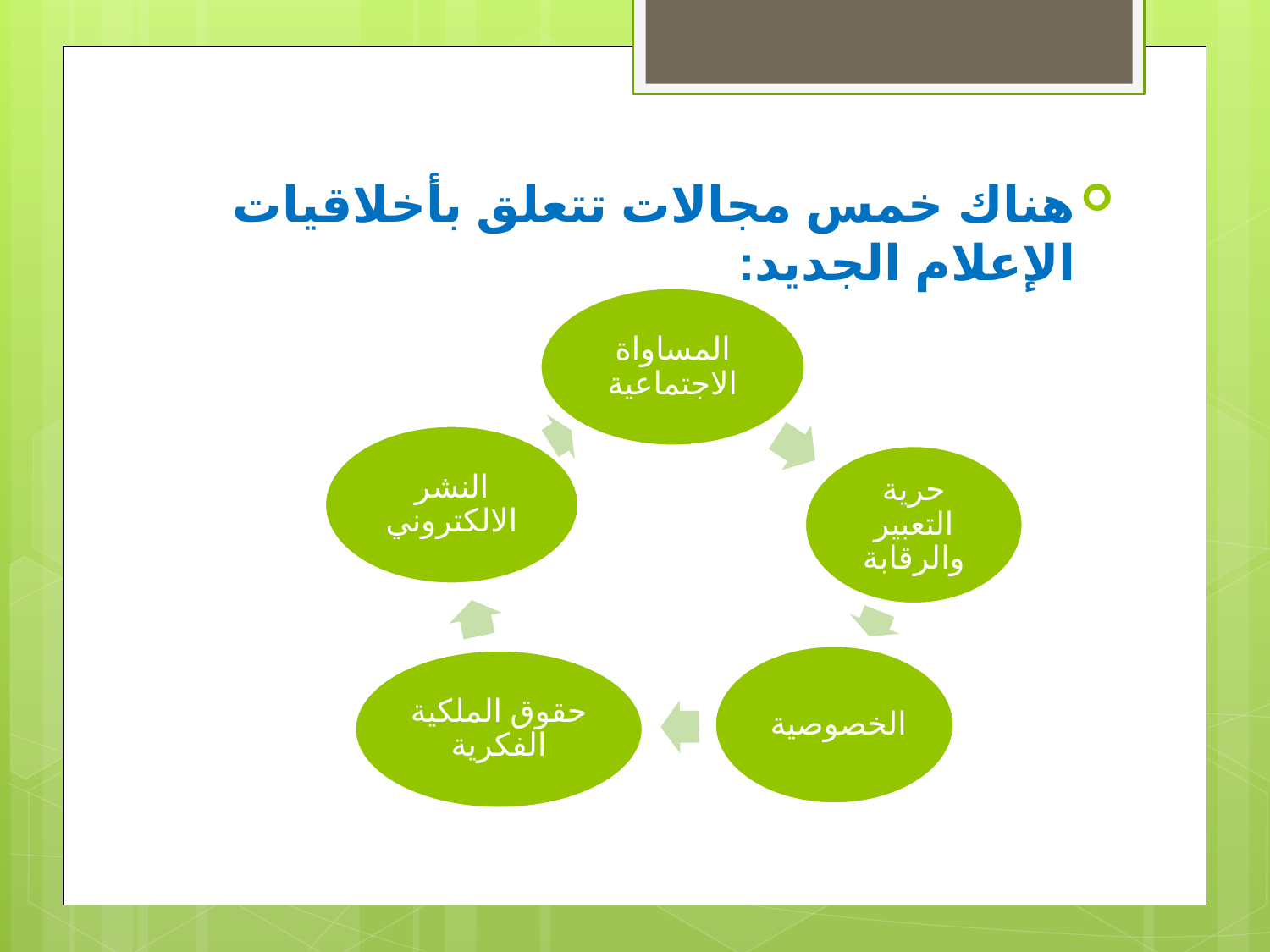

هناك خمس مجالات تتعلق بأخلاقيات الإعلام الجديد:

المساواة الاجتماعية

حرية التعبير والرقابة

الخصوصية

حقوق الملكية الفكرية

النشر الالكتروني